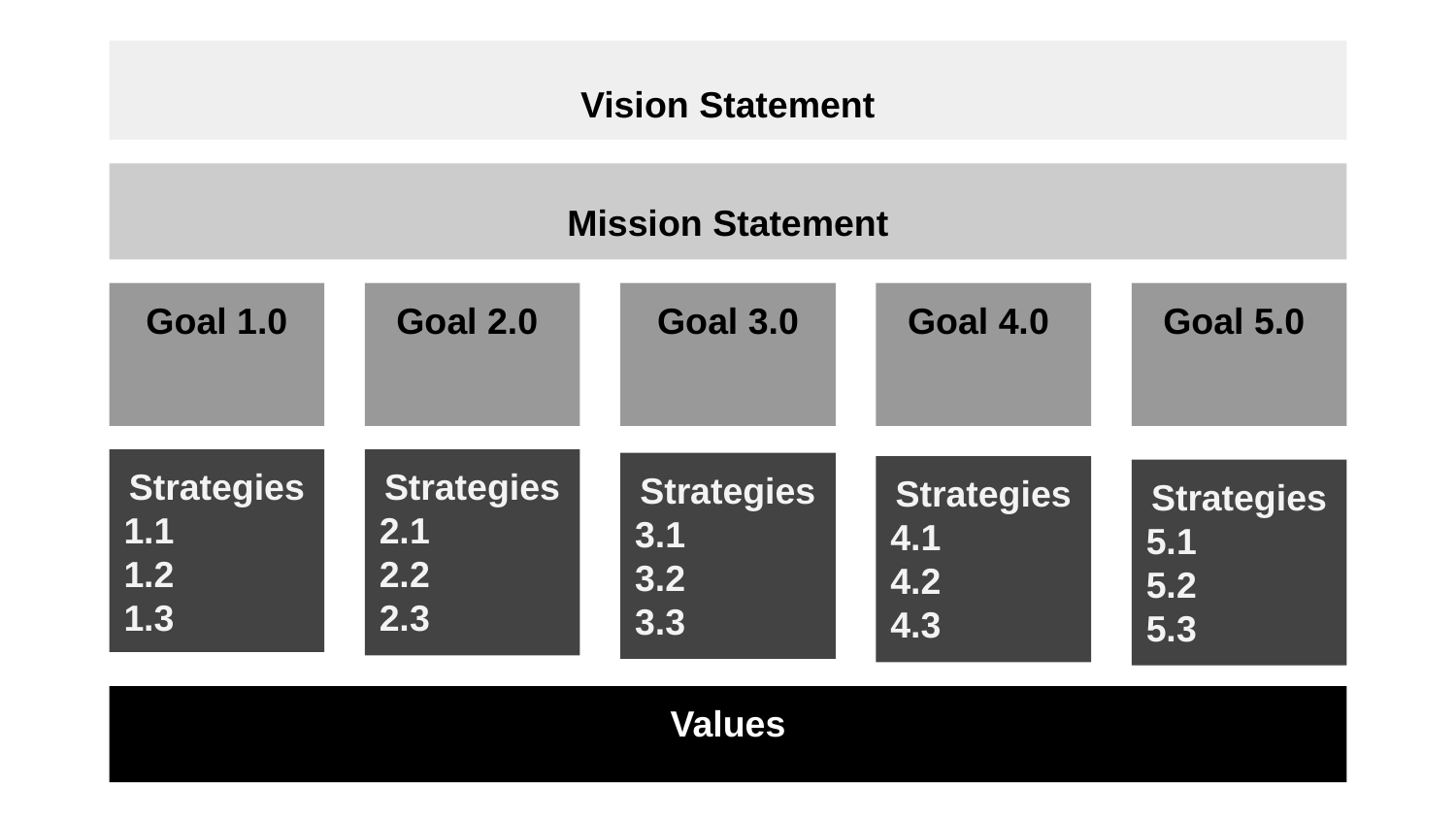

# Vision Statement
Mission Statement
Goal 1.0
Goal 2.0
Goal 3.0
Goal 4.0
Goal 5.0
Strategies
1.1
1.2
1.3
Strategies
2.1
2.2
2.3
Strategies
3.1
3.2
3.3
Strategies
4.1
4.2
4.3
Strategies
5.1
5.2
5.3
Values